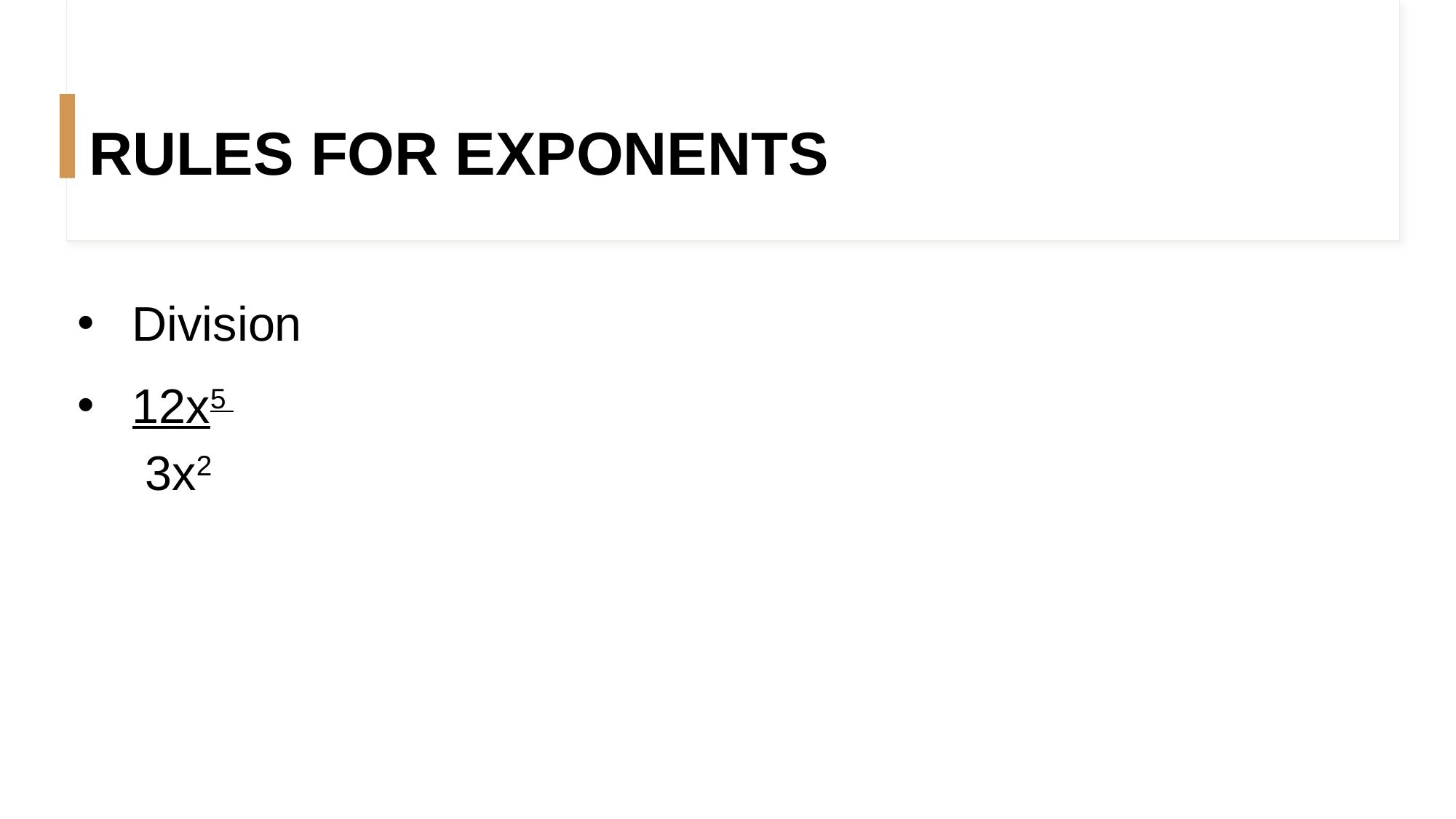

# RULES FOR EXPONENTS
Division
12x5
     3x2